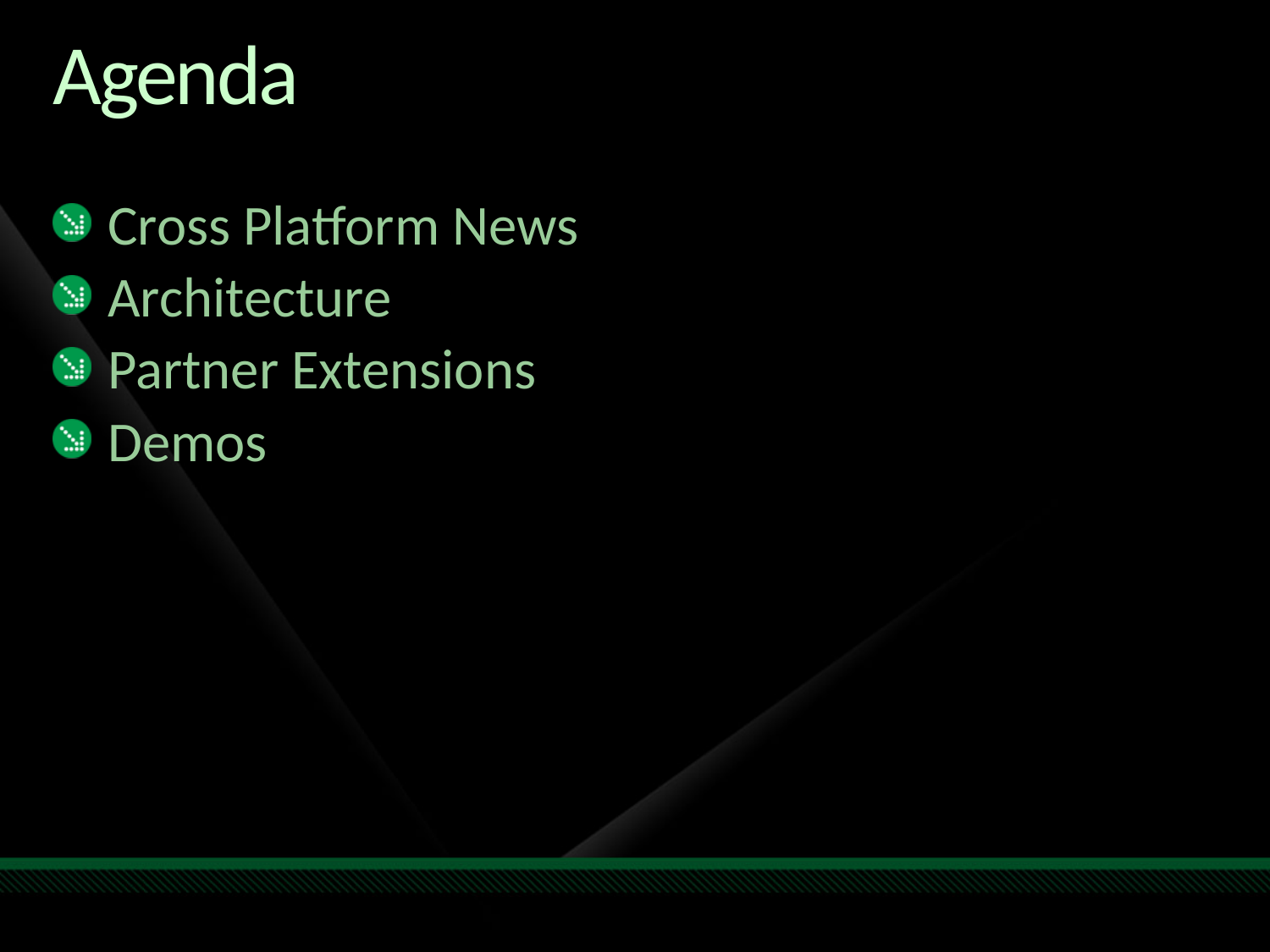

# Agenda
Cross Platform News
Architecture
Partner Extensions
Demos